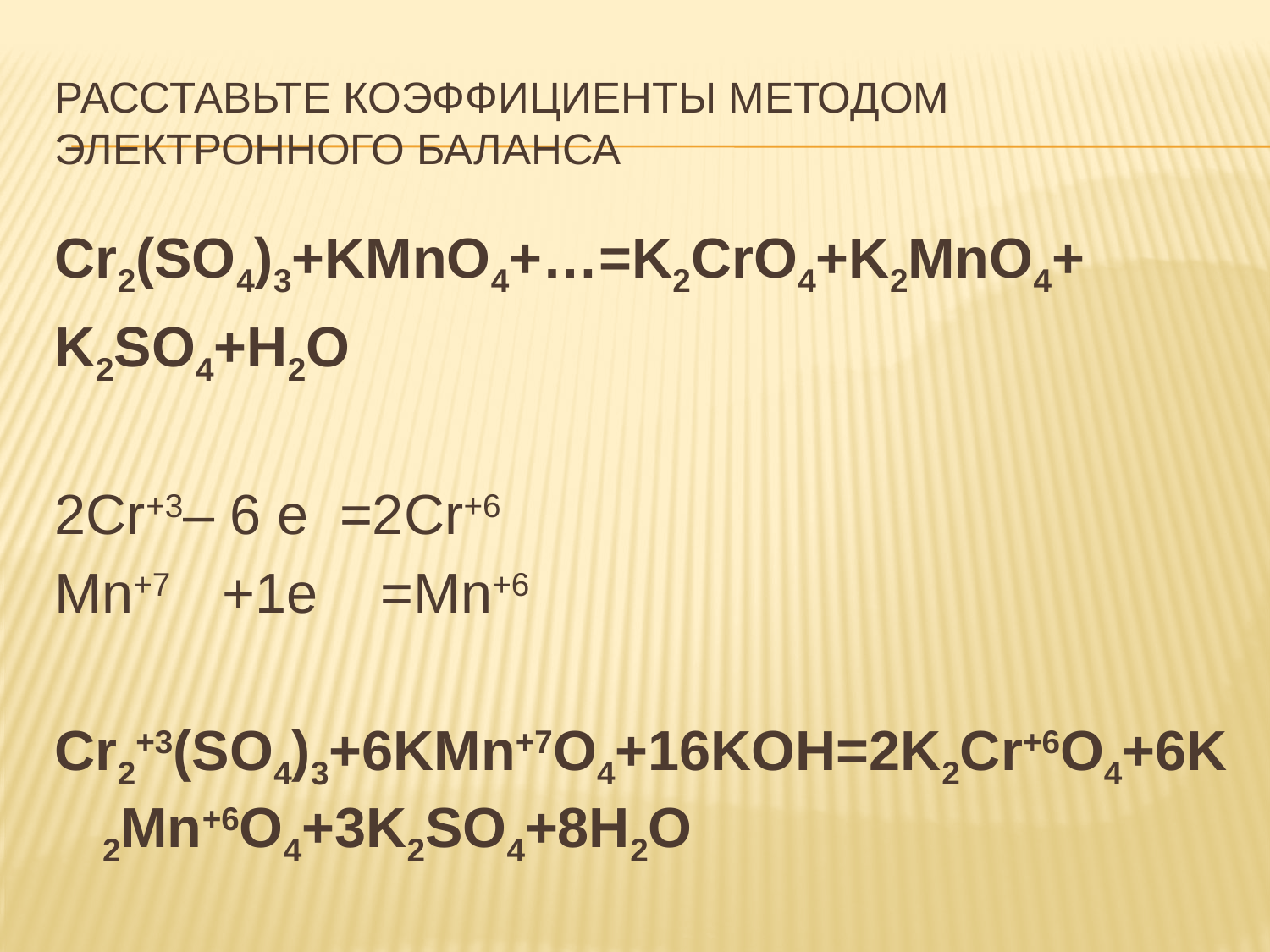

# Расставьте коэффициенты методом электронного баланса
Cr2(SO4)3+KMnO4+…=K2CrO4+K2MnO4+
K2SO4+H2O

2Cr+3– 6 е  =2Cr+6
Mn+7     +1е    =Mn+6

Cr2+3(SO4)3+6KMn+7O4+16KOH=2K2Cr+6O4+6K2Mn+6O4+3K2SO4+8H2O